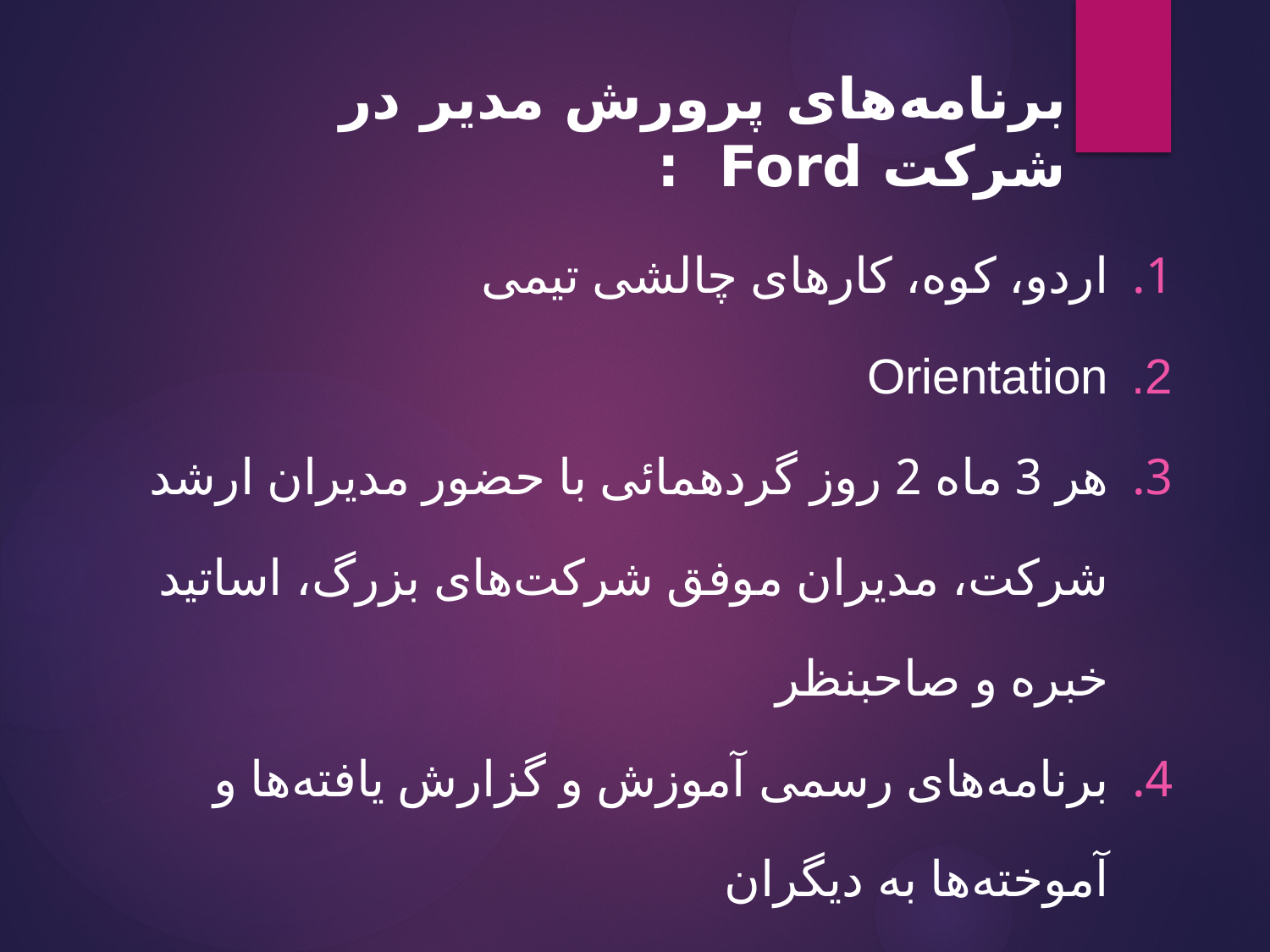

برنامه‌های پرورش مدیر در شركت Ford  :
اردو، كوه، كارهای چالشی تیمی
Orientation
هر 3 ماه 2 روز گردهمائی با حضور مدیران ارشد شركت، مدیران موفق شركت‌های بزرگ، اساتید خبره و صاحبنظر
برنامه‌های رسمی آموزش و گزارش یافته‌ها و آموخته‌ها به دیگران
استفاده از mentor